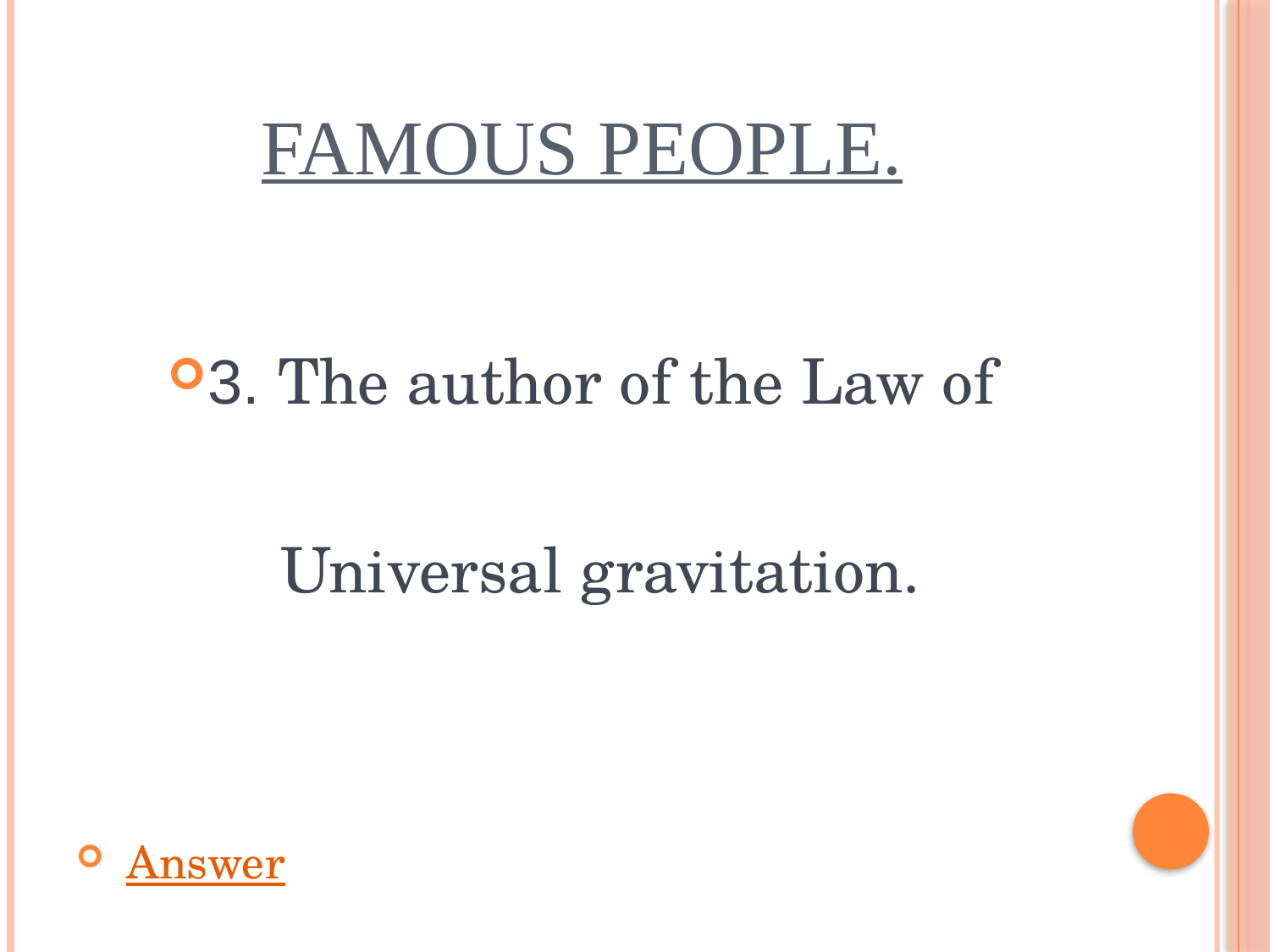

# Famous People.
3. The author of the Law of Universal gravitation.

 Answer